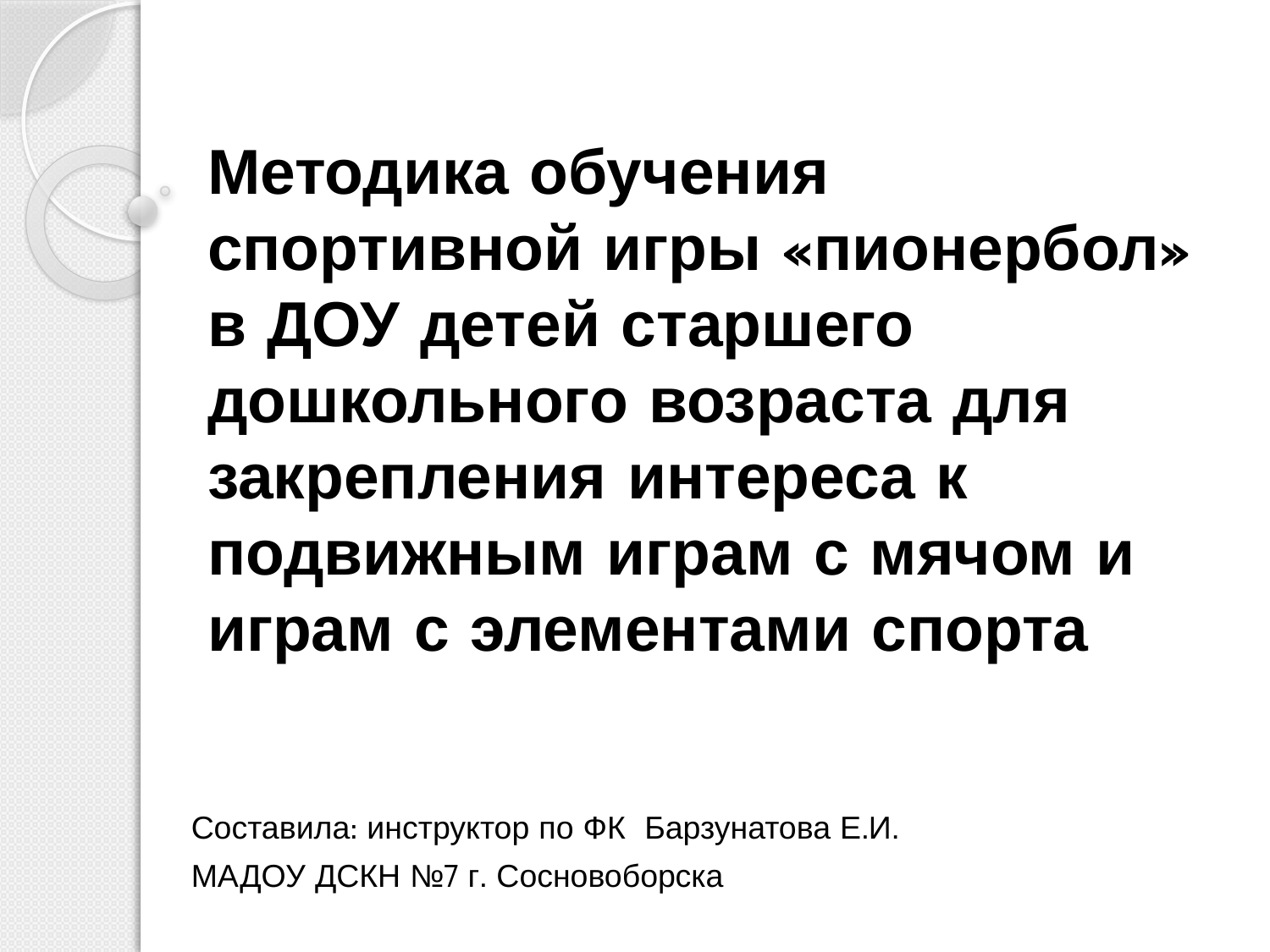

# Методика обучения спортивной игры «пионербол» в ДОУ детей старшего дошкольного возраста для закрепления интереса к подвижным играм с мячом и играм с элементами спорта

Составила: инструктор по ФК  Барзунатова Е.И.
МАДОУ ДСКН №7 г. Сосновоборска